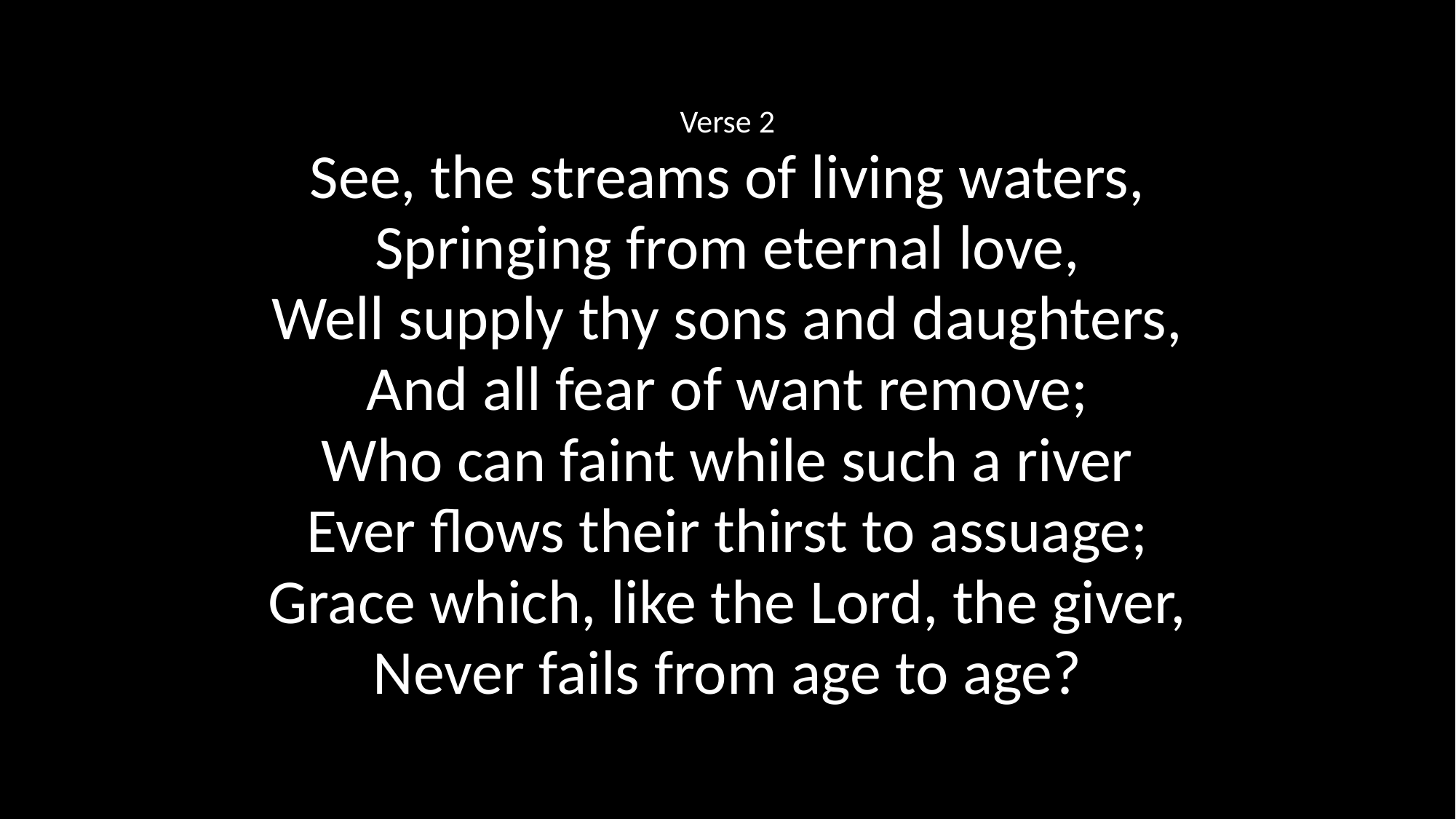

Verse 2
See, the streams of living waters,
Springing from eternal love,
Well supply thy sons and daughters,
And all fear of want remove;
Who can faint while such a river
Ever flows their thirst to assuage;
Grace which, like the Lord, the giver,
Never fails from age to age?